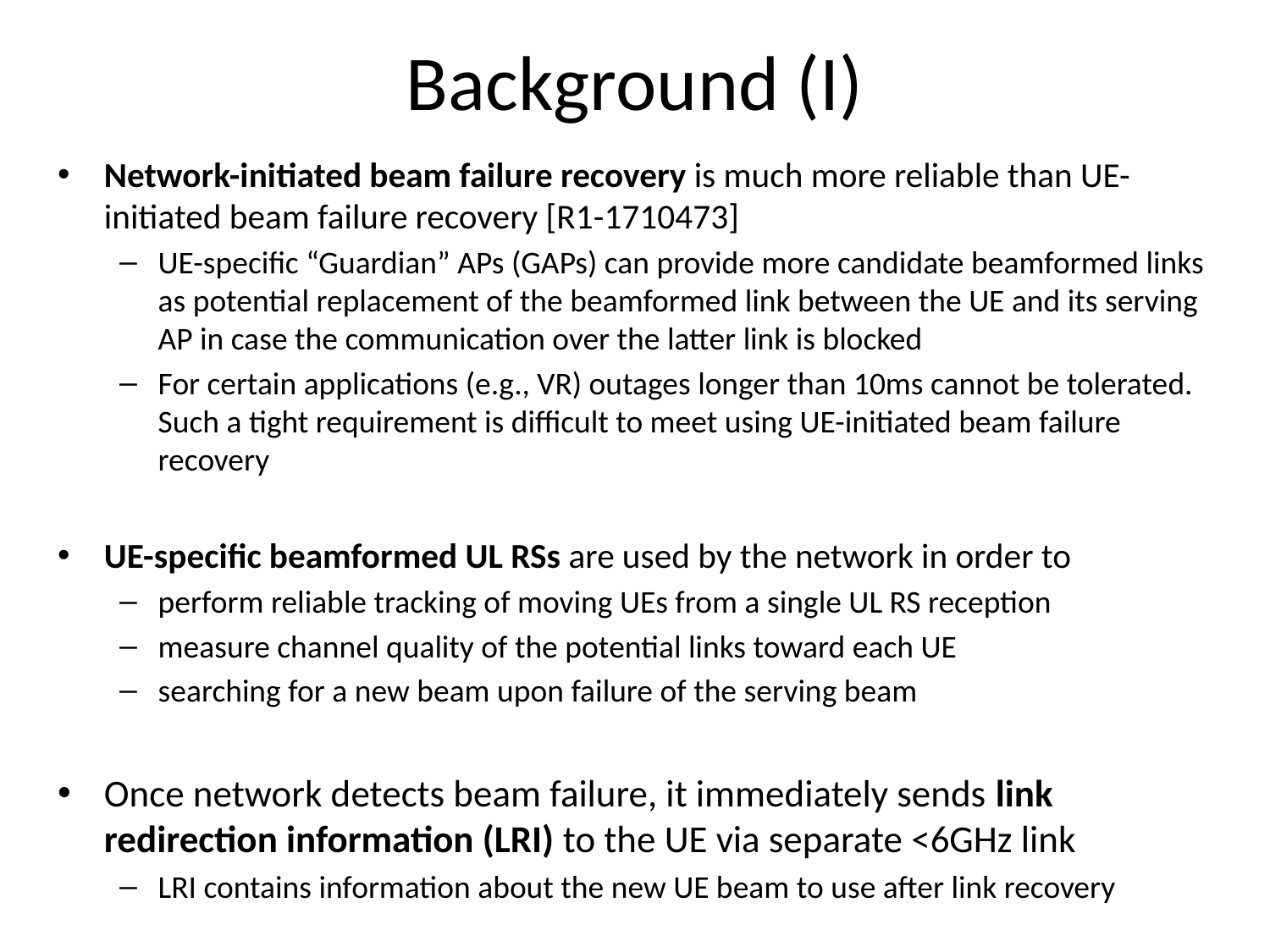

# Background (I)
Network-initiated beam failure recovery is much more reliable than UE-initiated beam failure recovery [R1-1710473]
UE-specific “Guardian” APs (GAPs) can provide more candidate beamformed links as potential replacement of the beamformed link between the UE and its serving AP in case the communication over the latter link is blocked
For certain applications (e.g., VR) outages longer than 10ms cannot be tolerated. Such a tight requirement is difficult to meet using UE-initiated beam failure recovery

UE-specific beamformed UL RSs are used by the network in order to
perform reliable tracking of moving UEs from a single UL RS reception
measure channel quality of the potential links toward each UE
searching for a new beam upon failure of the serving beam

Once network detects beam failure, it immediately sends link redirection information (LRI) to the UE via separate <6GHz link
LRI contains information about the new UE beam to use after link recovery